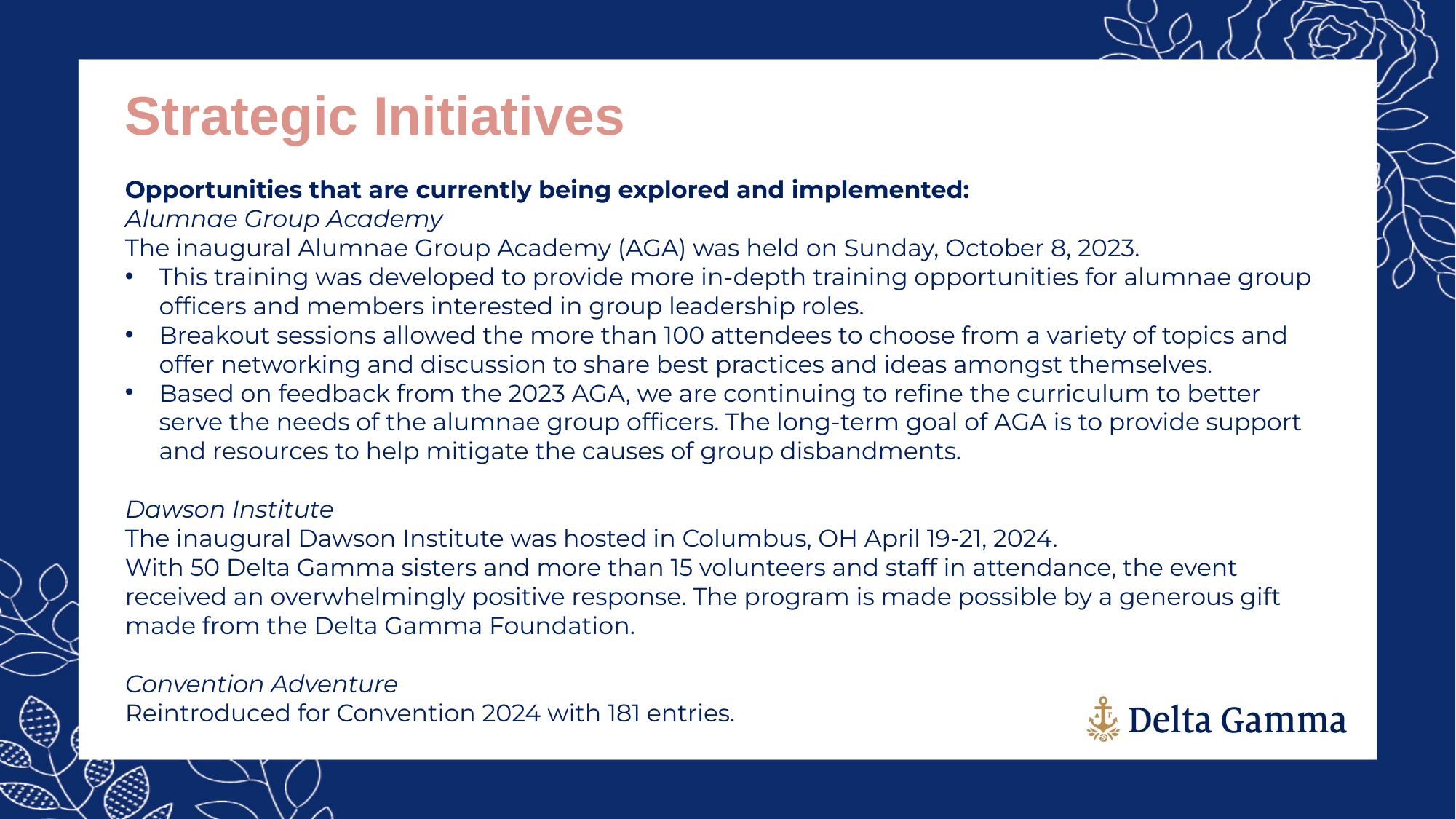

Strategic Initiatives
Opportunities that are currently being explored and implemented:
Alumnae Group Academy
The inaugural Alumnae Group Academy (AGA) was held on Sunday, October 8, 2023.
This training was developed to provide more in-depth training opportunities for alumnae group officers and members interested in group leadership roles.
Breakout sessions allowed the more than 100 attendees to choose from a variety of topics and offer networking and discussion to share best practices and ideas amongst themselves.
Based on feedback from the 2023 AGA, we are continuing to refine the curriculum to better serve the needs of the alumnae group officers. The long-term goal of AGA is to provide support and resources to help mitigate the causes of group disbandments.

Dawson Institute
The inaugural Dawson Institute was hosted in Columbus, OH April 19-21, 2024.
With 50 Delta Gamma sisters and more than 15 volunteers and staff in attendance, the event received an overwhelmingly positive response. The program is made possible by a generous gift made from the Delta Gamma Foundation.
Convention Adventure
Reintroduced for Convention 2024 with 181 entries.